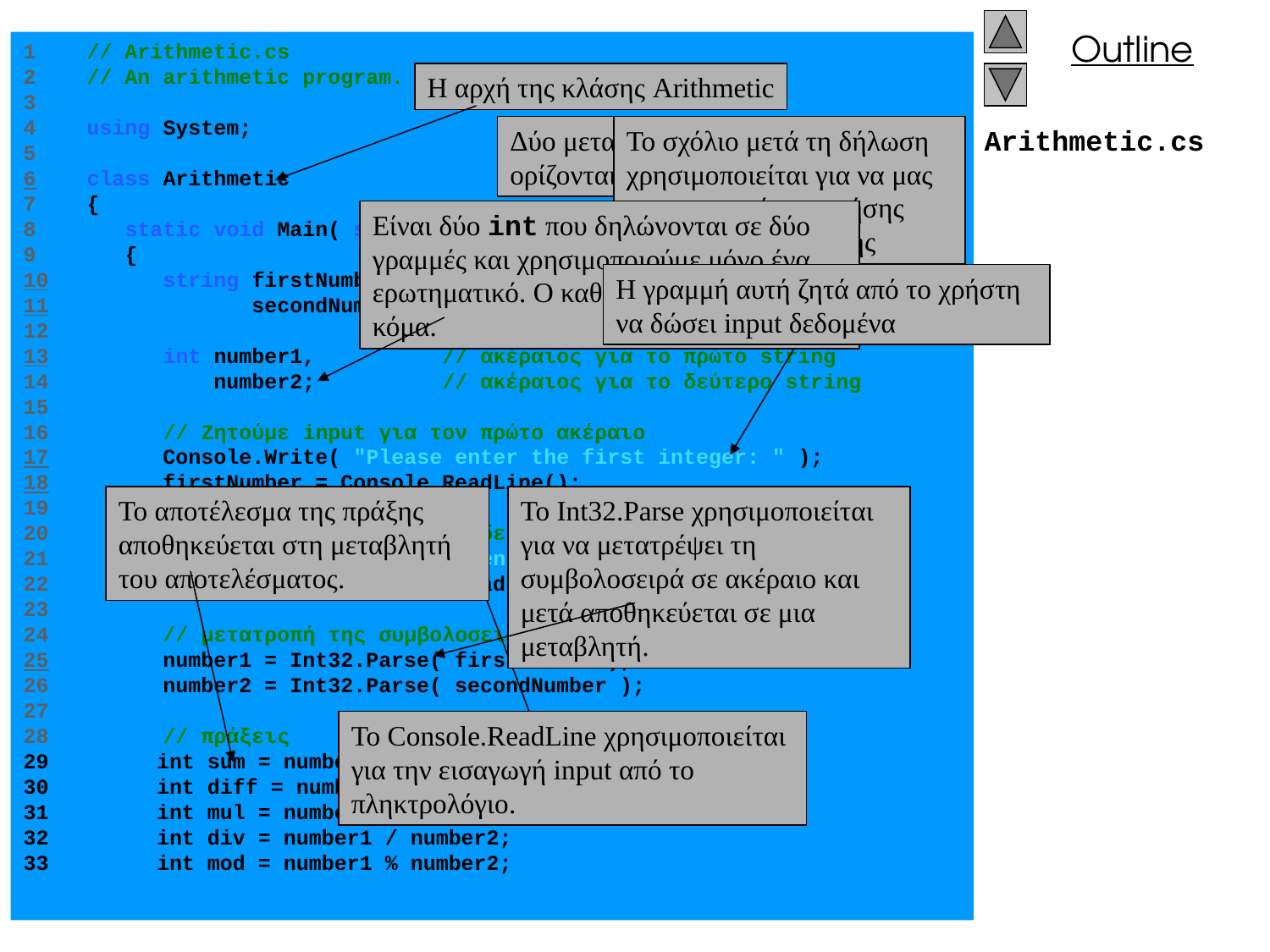

1    // Arithmetic.cs
2    // An arithmetic program.
3
4    using System;
5
6    class Arithmetic
7    {
8       static void Main( string[] args )
9       {
10         string firstNumber,
11                secondNumber;
12
13         int number1,          // ακέραιος για το πρώτο string
14             number2;          // ακέραιος για το δεύτερο string
15
16         // Ζητούμε input για τον πρώτο ακέραιο
17         Console.Write( "Please enter the first integer: " );
18         firstNumber = Console.ReadLine();
19
20         // Ζητούμε input για τον δεύτερο ακέραιο
21         Console.Write( "\nPlease enter the second integer: " );
22         secondNumber = Console.ReadLine();
23
24         // μετατροπή της συμβολοσειράς σε ακέραιο
25         number1 = Int32.Parse( firstNumber );
26         number2 = Int32.Parse( secondNumber );
27
28         // πράξεις
        int sum = number1 + number2;
        int diff = number1 - number2;
        int mul = number1 * number2;
        int div = number1 / number2;
        int mod = number1 % number2;
Η αρχή της κλάσης Arithmetic

Δύο μεταβλητές string ορίζονται εδώ

Το σχόλιο μετά τη δήλωση χρησιμοποιείται για να μας πει το σκοπό της χρήσης αυτής της μεταβλητής

# Arithmetic.cs
Είναι δύο int που δηλώνονται σε δύο γραμμές και χρησιμοποιούμε μόνο ένα ερωτηματικό. Ο καθένας χωρίζεται με κόμα.

Η γραμμή αυτή ζητά από το χρήστη να δώσει input δεδομένα

Το αποτέλεσμα της πράξης αποθηκεύεται στη μεταβλητή του αποτελέσματος.

Το Int32.Parse χρησιμοποιείται για να μετατρέψει τη συμβολοσειρά σε ακέραιο και μετά αποθηκεύεται σε μια μεταβλητή.

Το Console.ReadLine χρησιμοποιείται για την εισαγωγή input από το πληκτρολόγιο.